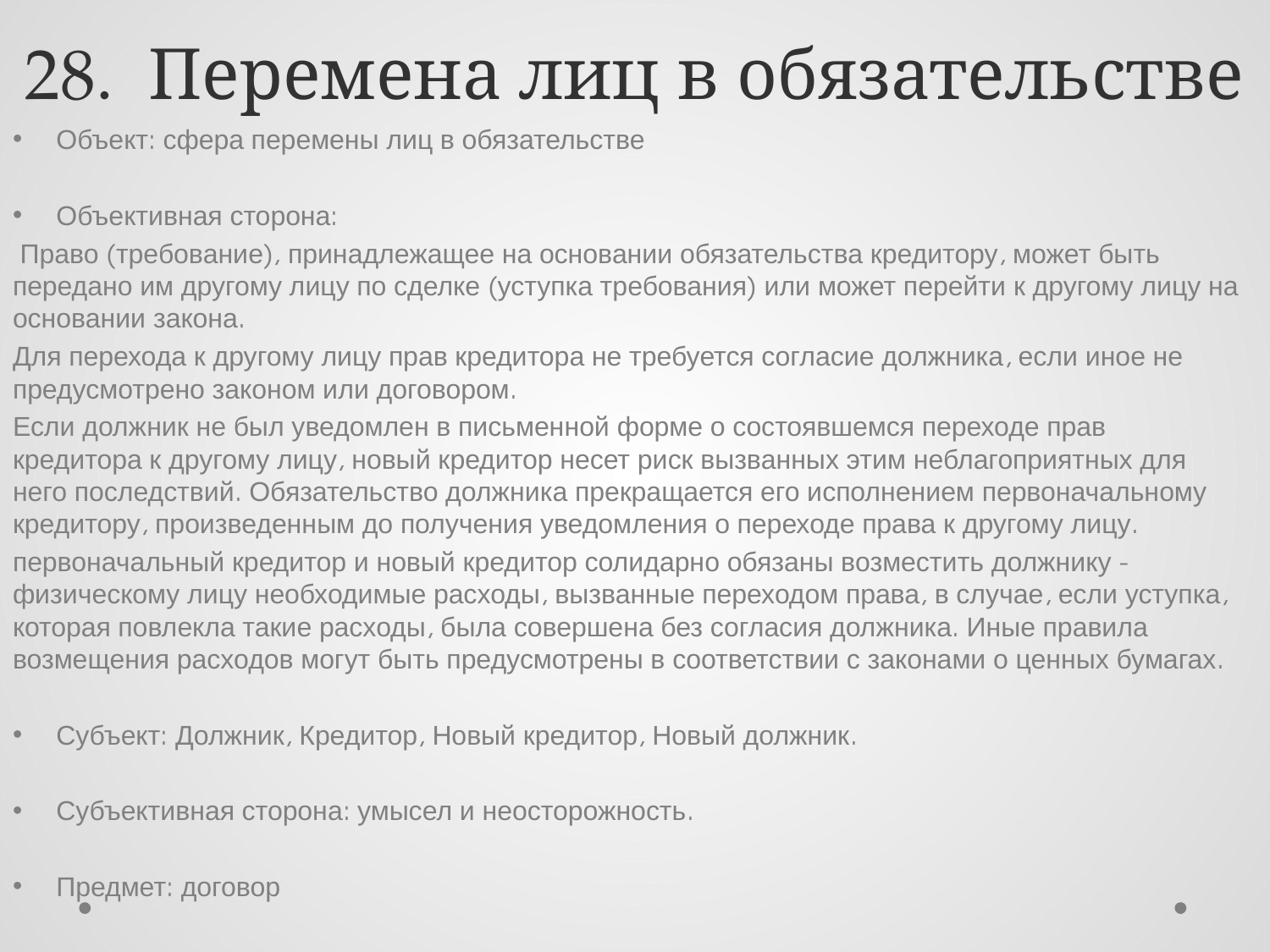

# 28.  Перемена лиц в обязательстве
Объект: сфера перемены лиц в обязательстве

Объективная сторона:
 Право (требование), принадлежащее на основании обязательства кредитору, может быть передано им другому лицу по сделке (уступка требования) или может перейти к другому лицу на основании закона.
Для перехода к другому лицу прав кредитора не требуется согласие должника, если иное не предусмотрено законом или договором.
Если должник не был уведомлен в письменной форме о состоявшемся переходе прав кредитора к другому лицу, новый кредитор несет риск вызванных этим неблагоприятных для него последствий. Обязательство должника прекращается его исполнением первоначальному кредитору, произведенным до получения уведомления о переходе права к другому лицу.
первоначальный кредитор и новый кредитор солидарно обязаны возместить должнику - физическому лицу необходимые расходы, вызванные переходом права, в случае, если уступка, которая повлекла такие расходы, была совершена без согласия должника. Иные правила возмещения расходов могут быть предусмотрены в соответствии с законами о ценных бумагах.

Субъект: Должник, Кредитор, Новый кредитор, Новый должник.

Субъективная сторона: умысел и неосторожность.

Предмет: договор